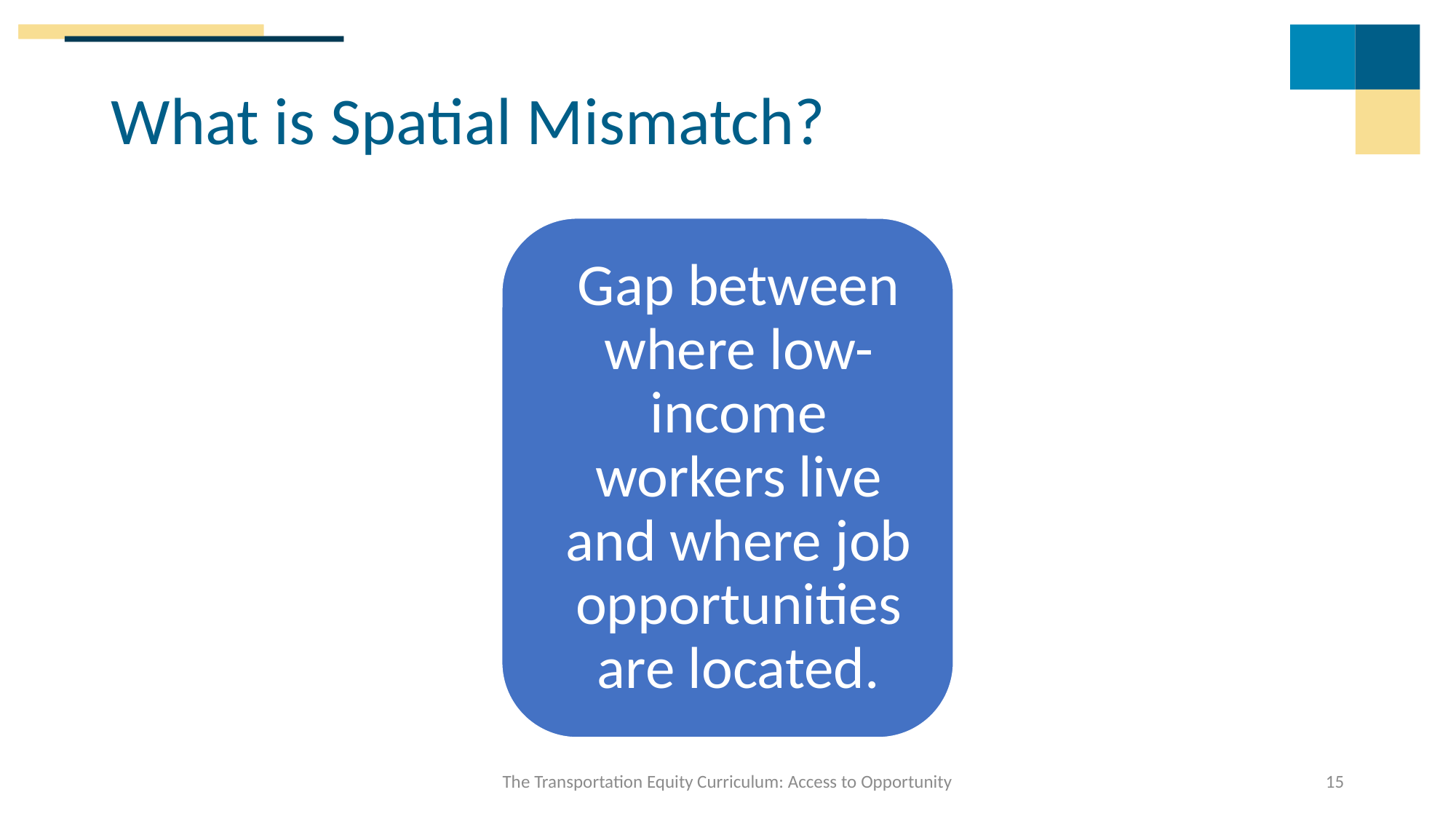

# What is Spatial Mismatch?
Gap between where low-income workers live and where job opportunities are located.
The Transportation Equity Curriculum: Access to Opportunity
15